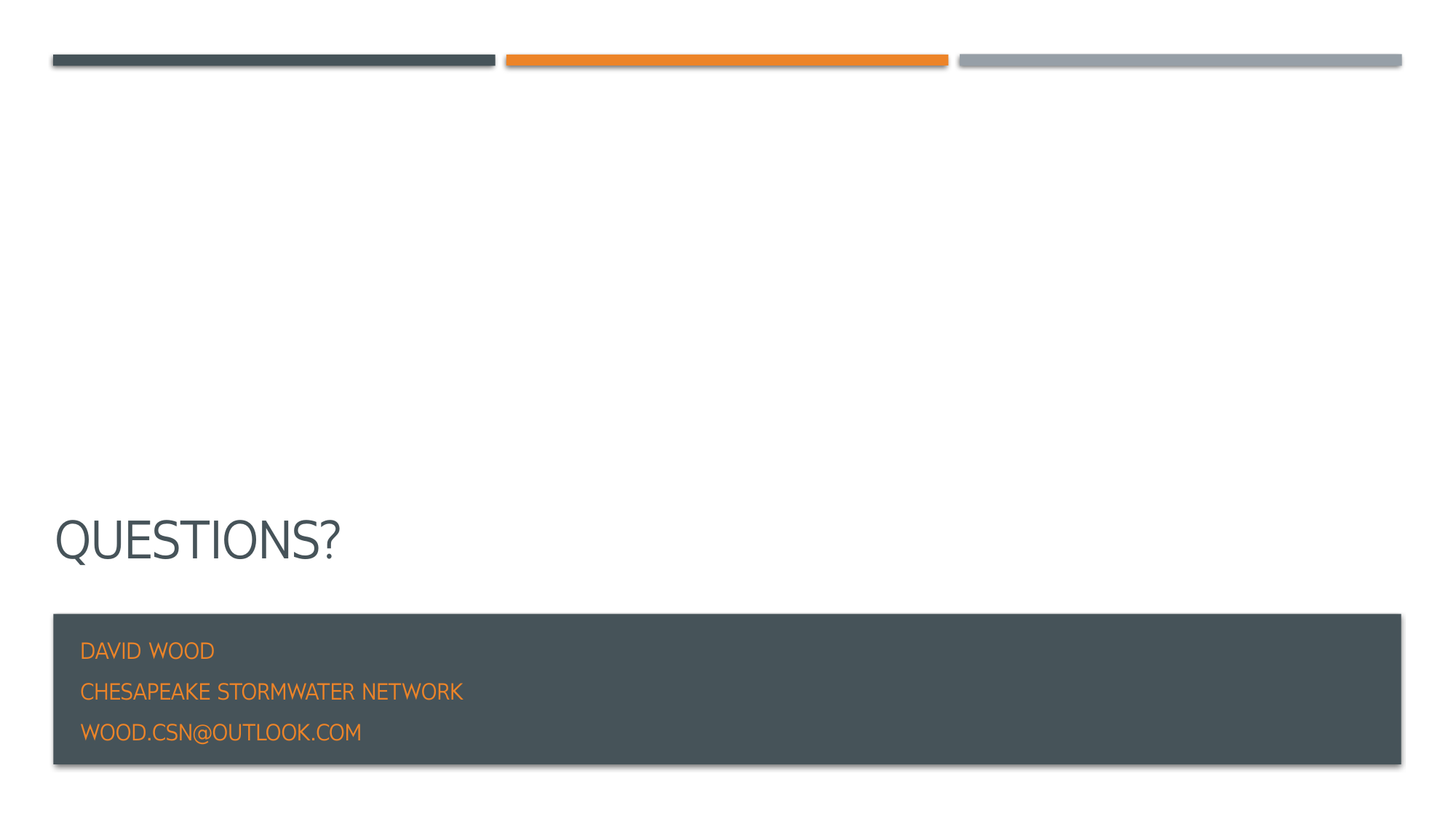

# Questions?
David Wood
Chesapeake Stormwater Network
Wood.CSN@Outlook.com